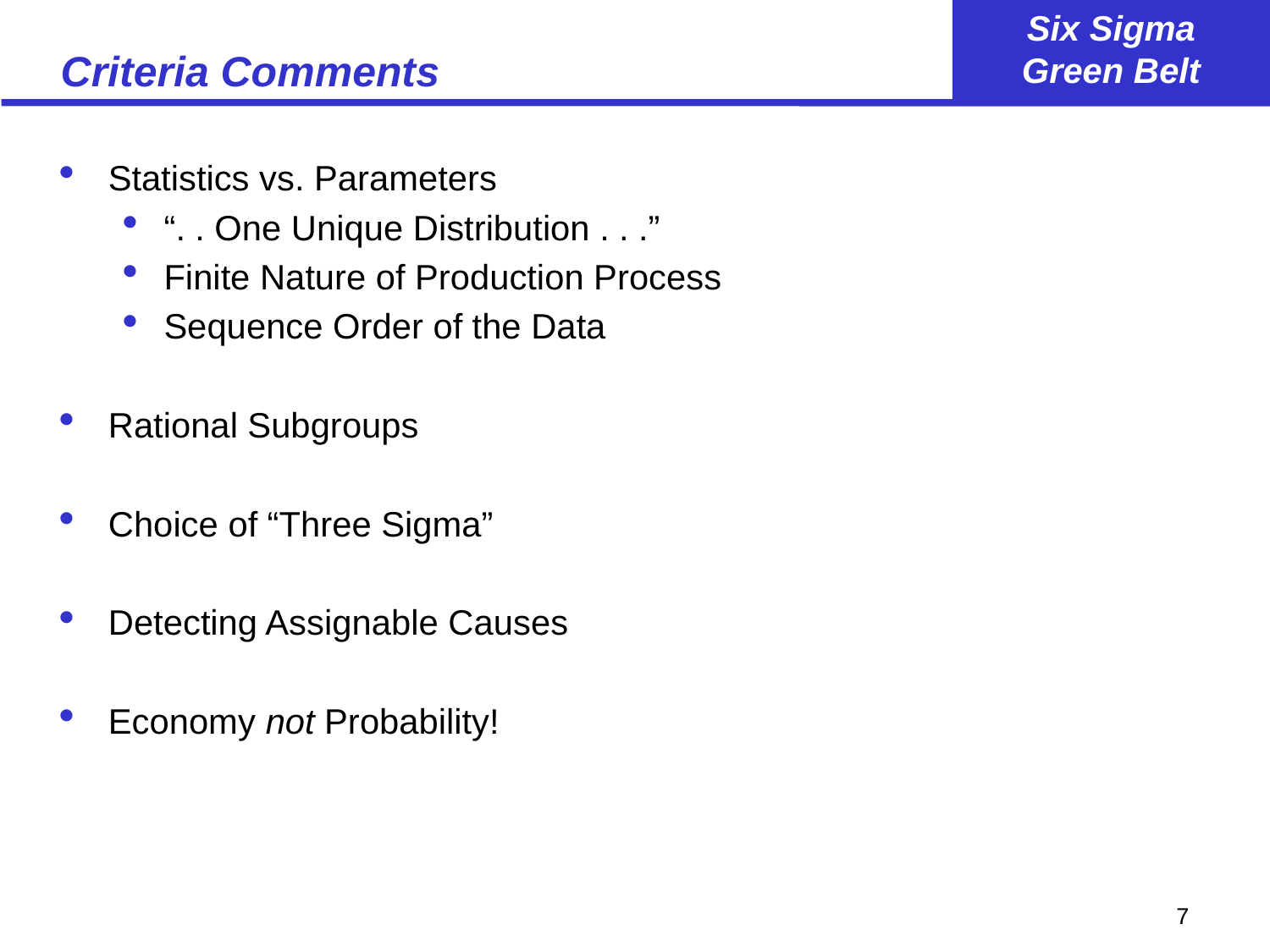

# Criteria Comments
Statistics vs. Parameters
“. . One Unique Distribution . . .”
Finite Nature of Production Process
Sequence Order of the Data

Rational Subgroups

Choice of “Three Sigma”

Detecting Assignable Causes

Economy not Probability!